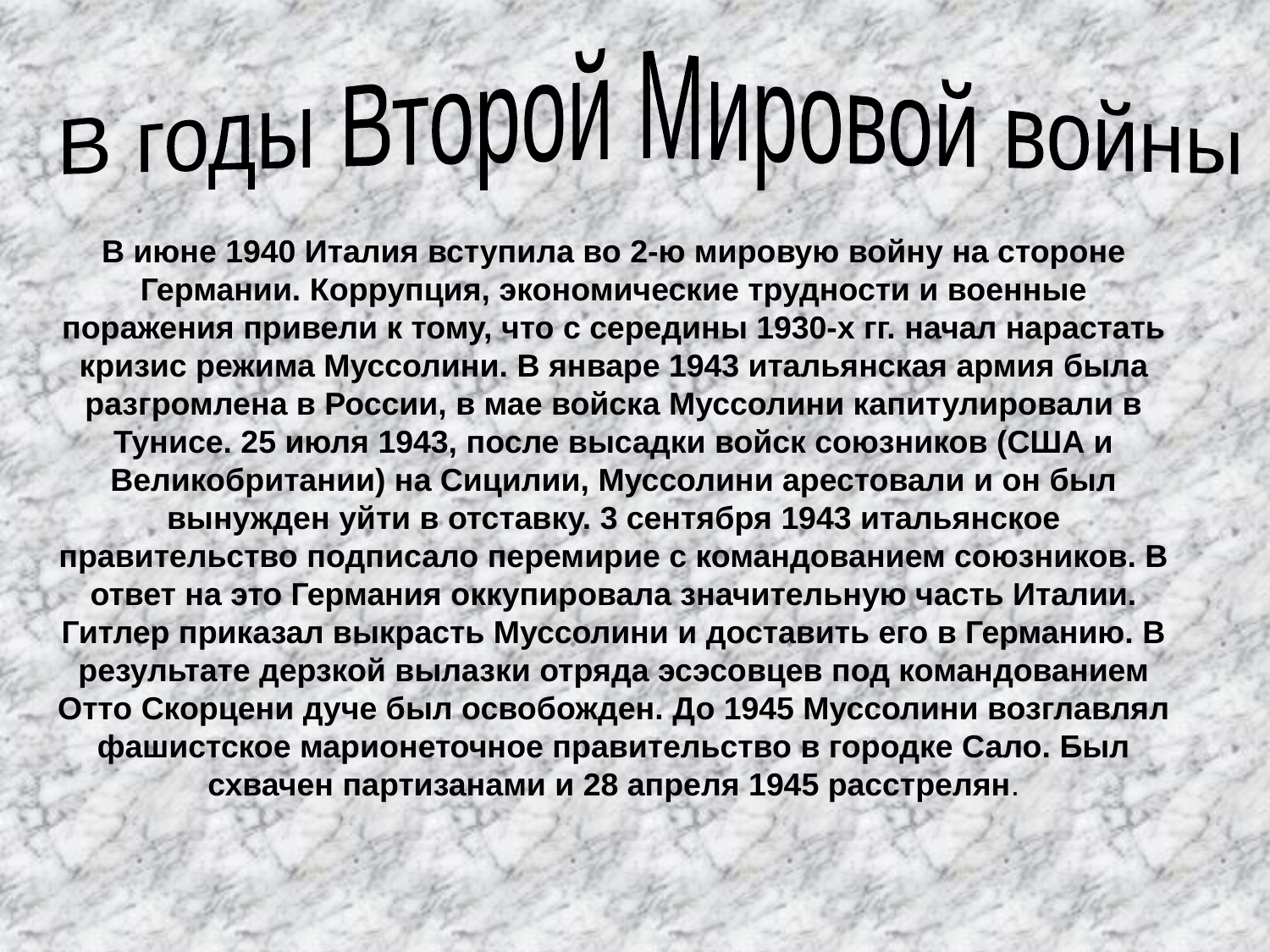

В годы Второй Мировой войны
В июне 1940 Италия вступила во 2-ю мировую войну на стороне Германии. Коррупция, экономические трудности и военные поражения привели к тому, что с середины 1930-х гг. начал нарастать кризис режима Муссолини. В январе 1943 итальянская армия была разгромлена в России, в мае войска Муссолини капитулировали в Тунисе. 25 июля 1943, после высадки войск союзников (США и Великобритании) на Сицилии, Муссолини арестовали и он был вынужден уйти в отставку. 3 сентября 1943 итальянское правительство подписало перемирие с командованием союзников. В ответ на это Германия оккупировала значительную часть Италии. Гитлер приказал выкрасть Муссолини и доставить его в Германию. В результате дерзкой вылазки отряда эсэсовцев под командованием Отто Скорцени дуче был освобожден. До 1945 Муссолини возглавлял фашистское марионеточное правительство в городке Сало. Был схвачен партизанами и 28 апреля 1945 расстрелян.